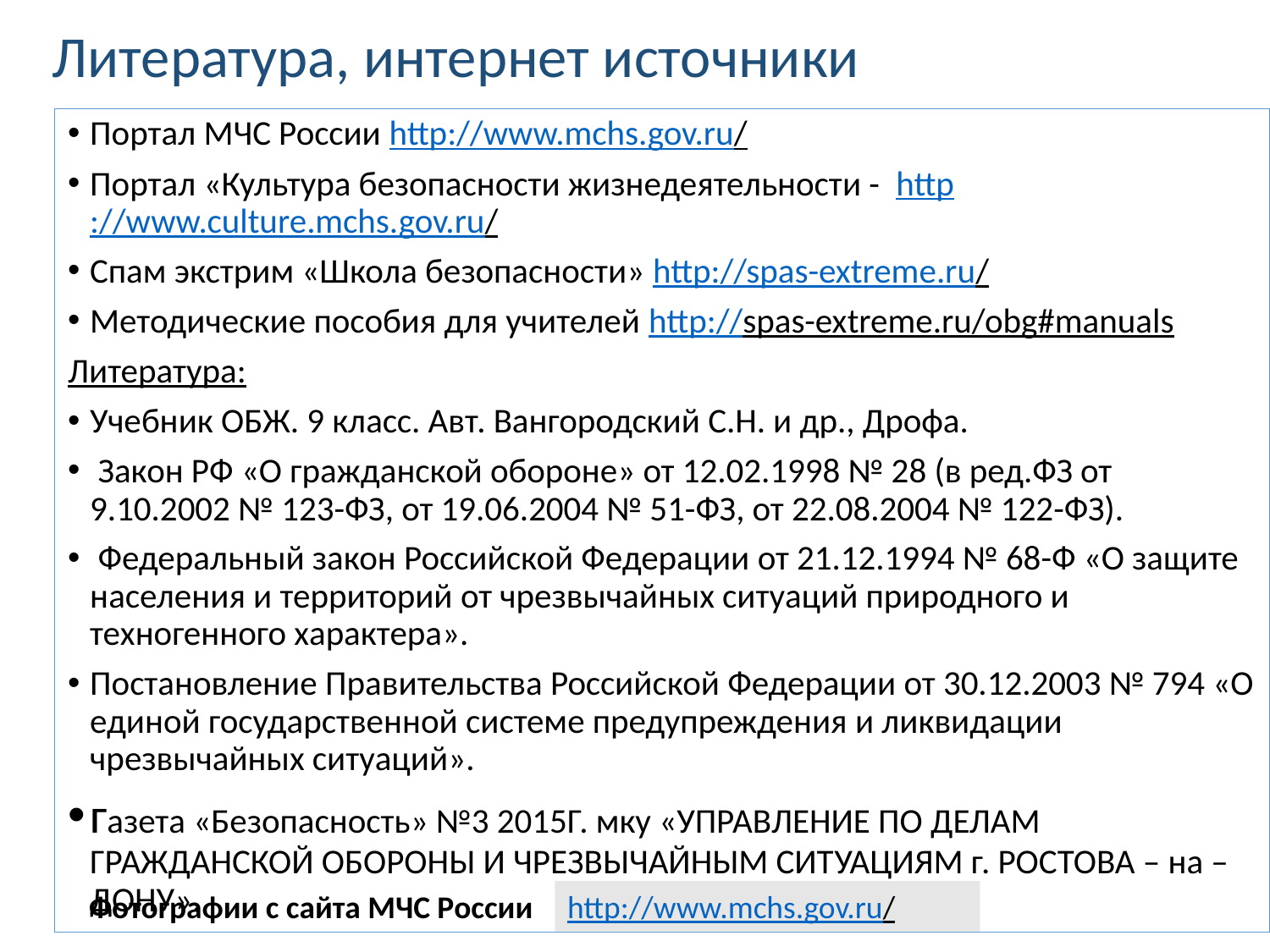

# Литература, интернет источники
Портал МЧС России http://www.mchs.gov.ru/
Портал «Культура безопасности жизнедеятельности -  http://www.culture.mchs.gov.ru/
Спам экстрим «Школа безопасности» http://spas-extreme.ru/
Методические пособия для учителей http://spas-extreme.ru/obg#manuals
Литература:
Учебник ОБЖ. 9 класс. Авт. Вангородский С.Н. и др., Дрофа.
 Закон РФ «О гражданской обороне» от 12.02.1998 № 28 (в ред.ФЗ от 9.10.2002 № 123-ФЗ, от 19.06.2004 № 51-ФЗ, от 22.08.2004 № 122-ФЗ).
 Федеральный закон Российской Федерации от 21.12.1994 № 68-Ф «О защите населения и территорий от чрезвычайных ситуаций природного и техногенного характера».
Постановление Правительства Российской Федерации от 30.12.2003 № 794 «О единой государственной системе предупреждения и ликвидации чрезвычайных ситуаций».
газета «Безопасность» №3 2015Г. мку «УПРАВЛЕНИЕ ПО ДЕЛАМ ГРАЖДАНСКОЙ ОБОРОНЫ И ЧРЕЗВЫЧАЙНЫМ СИТУАЦИЯМ г. РОСТОВА – на – ДОНУ».

Фотографии с сайта МЧС России
http://www.mchs.gov.ru/